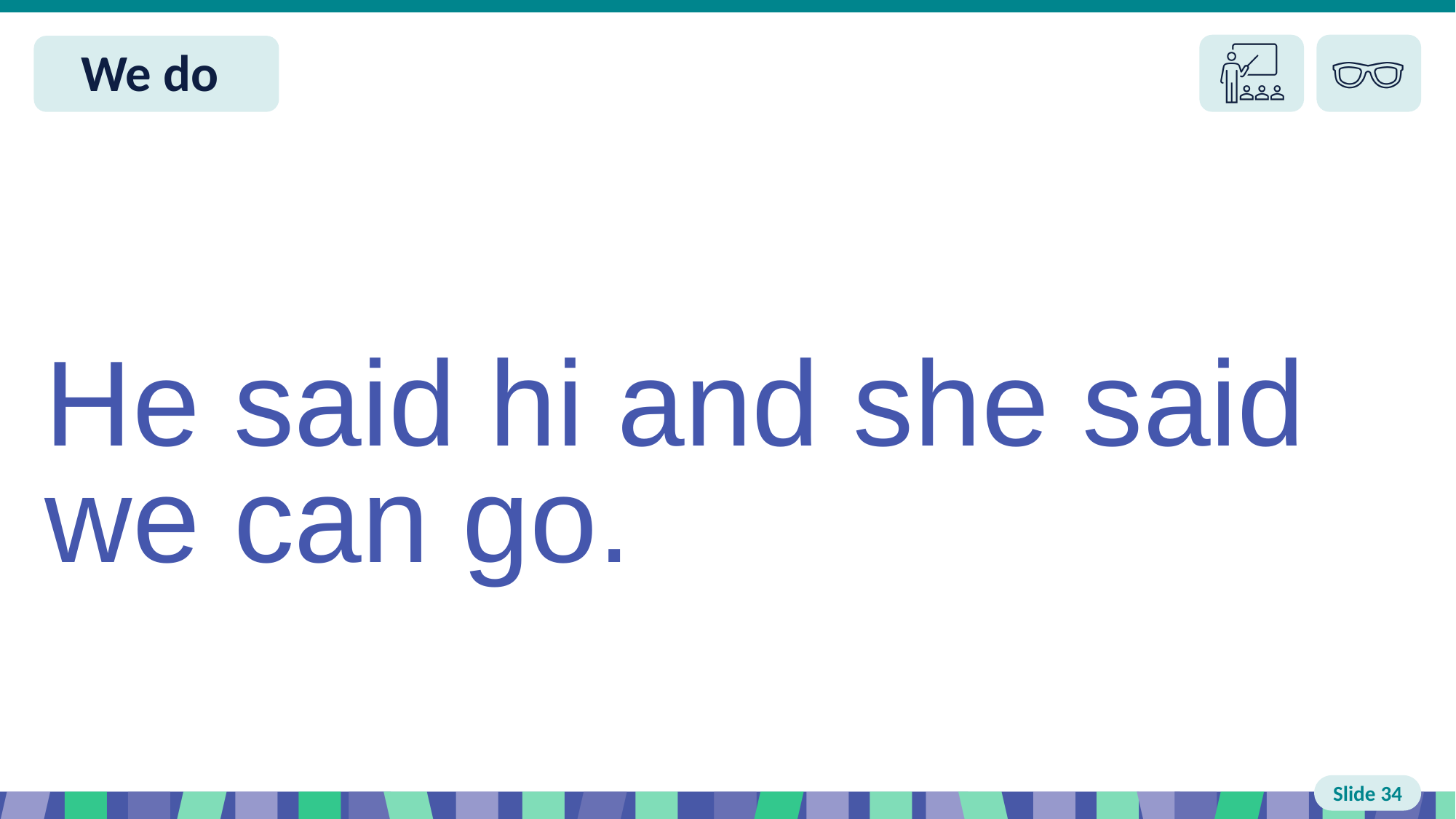

Slide 34 We do
He said hi and she said we can go.